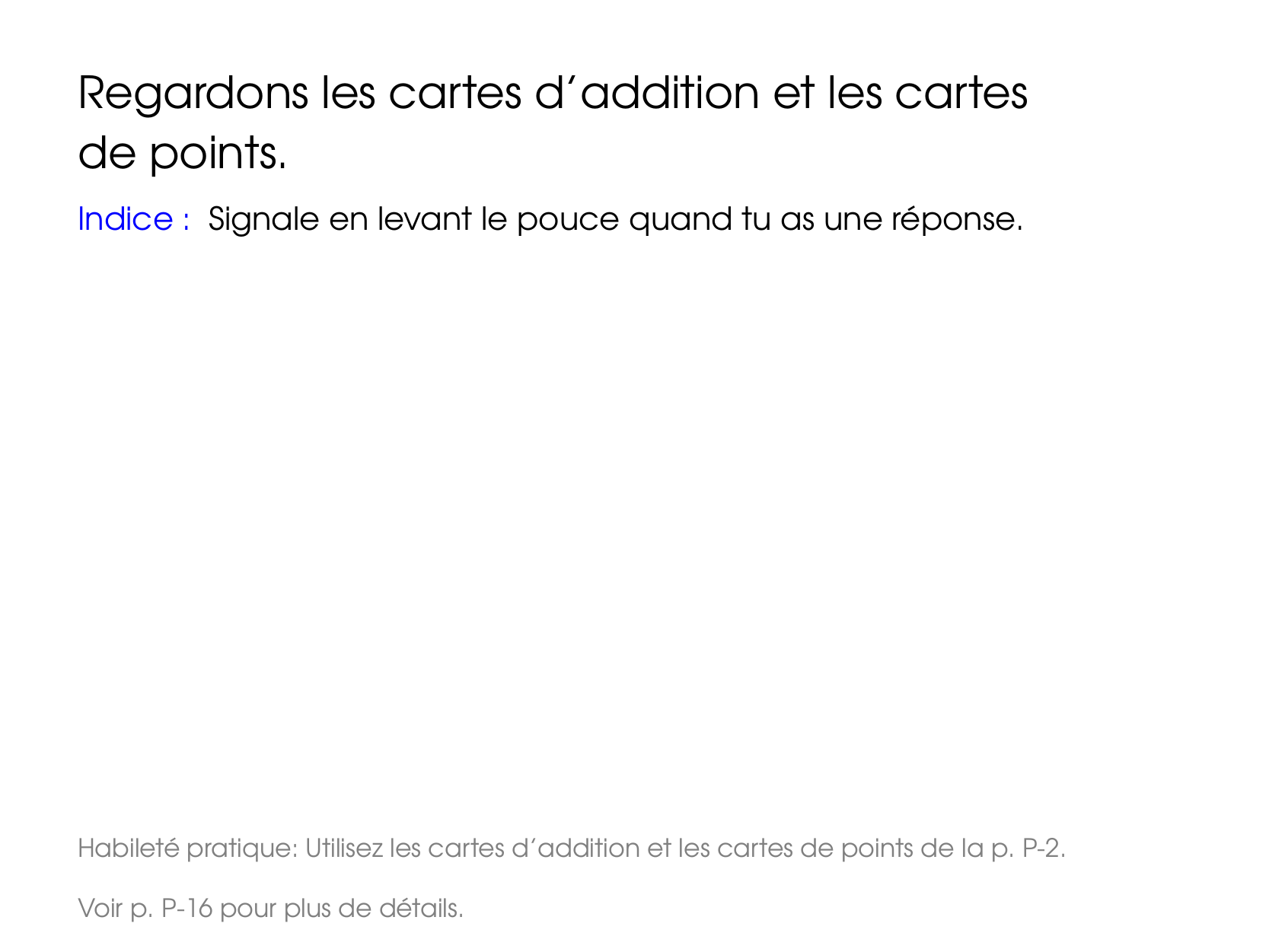

Regardons les cartes d’addition et les cartes de points.
Indice :  Signale en levant le pouce quand tu as une réponse.
Habileté pratique: Utilisez les cartes d’addition et les cartes de points de la p. P-2.
Voir p. P-16 pour plus de détails.